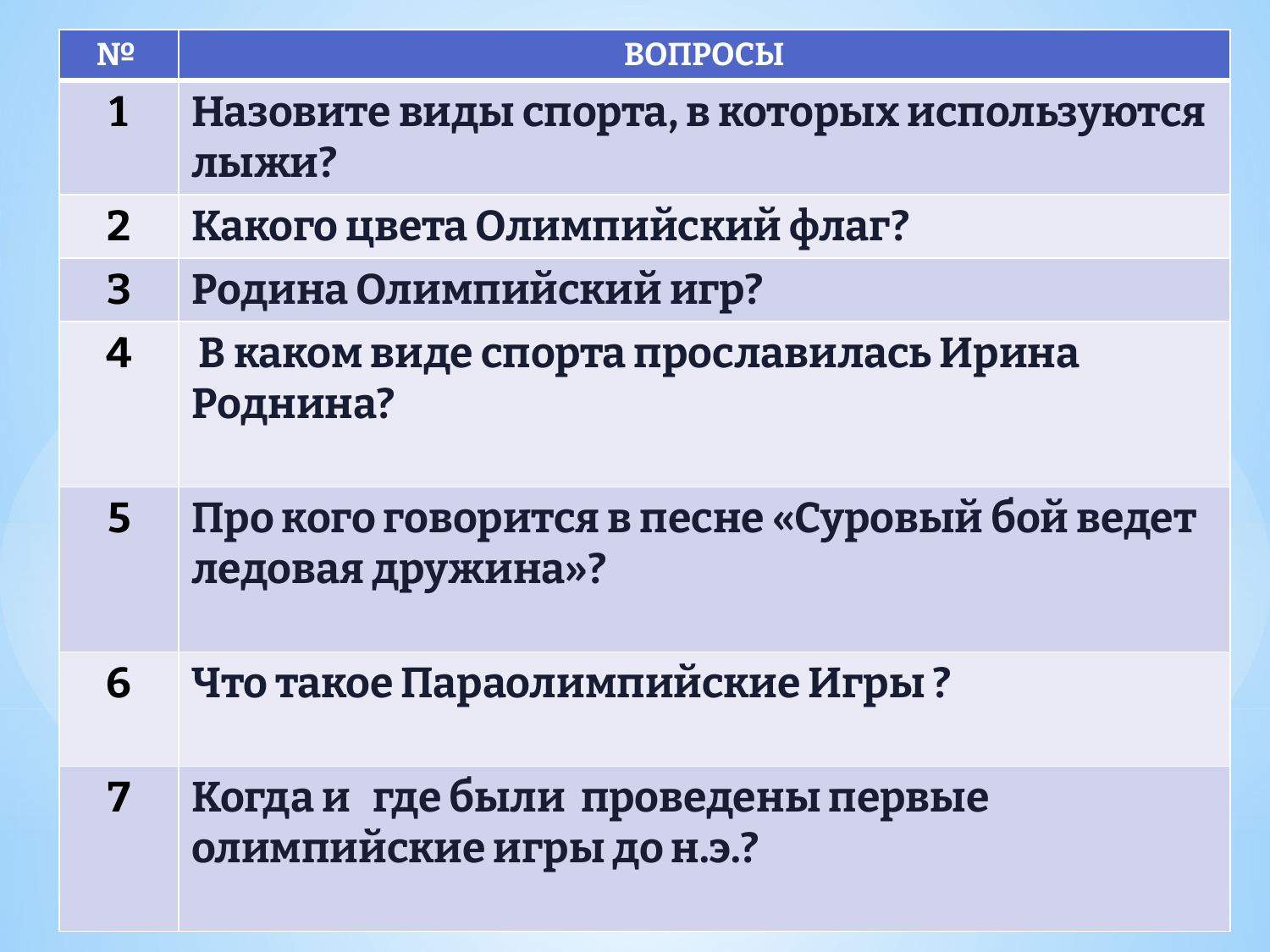

| № | ВОПРОСЫ |
| --- | --- |
| 1 | Назовите виды спорта, в которых используются лыжи? |
| 2 | Какого цвета Олимпийский флаг? |
| 3 | Родина Олимпийский игр? |
| 4 | В каком виде спорта прославилась Ирина Роднина? |
| 5 | Про кого говорится в песне «Суровый бой ведет ледовая дружина»? |
| 6 | Что такое Параолимпийские Игры ? |
| 7 | Когда и где были проведены первые олимпийские игры до н.э.? |